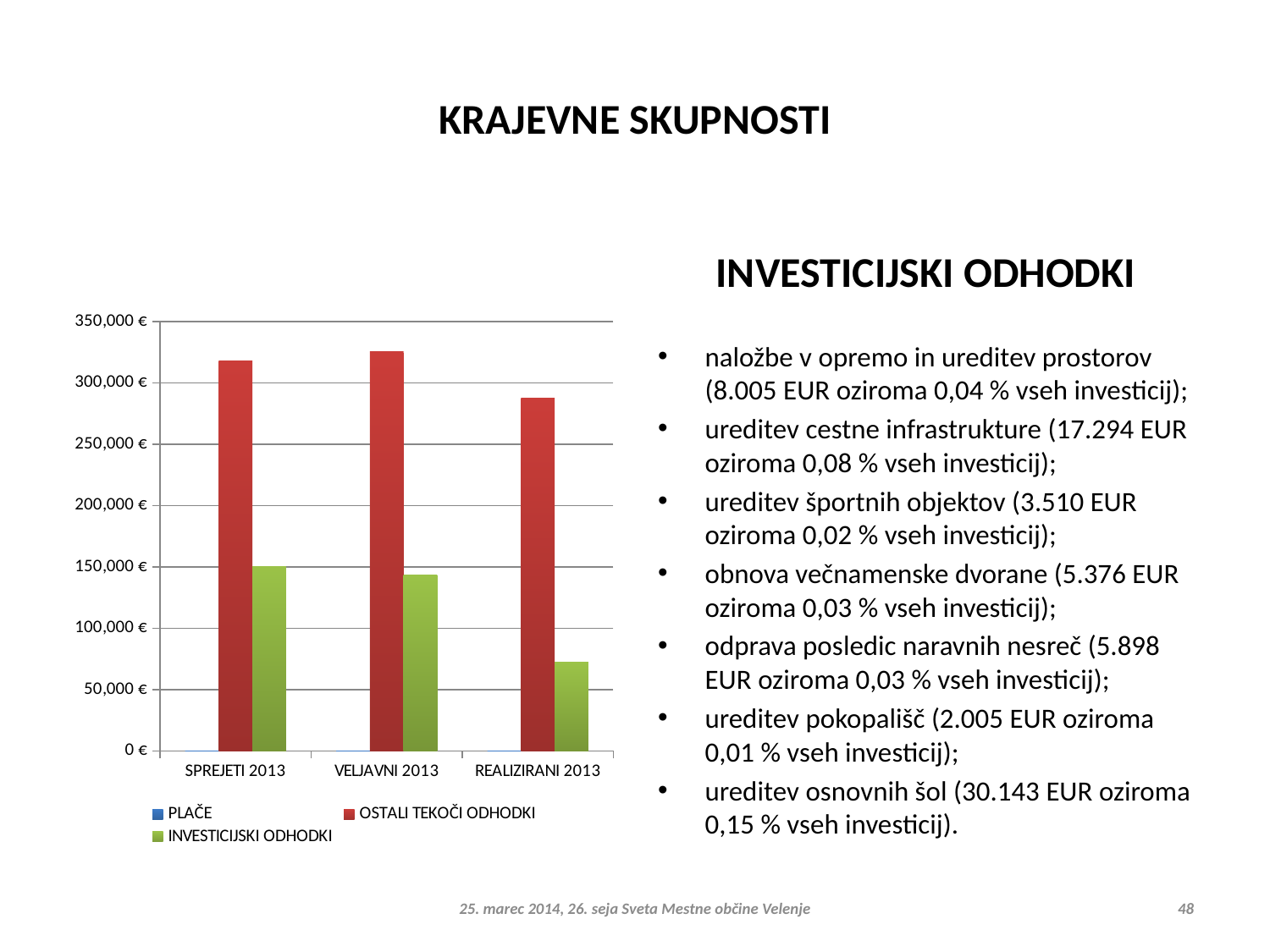

# KRAJEVNE SKUPNOSTI

INVESTICIJSKI ODHODKI

### Chart

| Category | PLAČE | OSTALI TEKOČI ODHODKI | INVESTICIJSKI ODHODKI |
|---|---|---|---|
| SPREJETI 2013 | 0.0 | 317773.0 | 150156.0 |
| VELJAVNI 2013 | 0.0 | 325309.0 | 143505.0 |
| REALIZIRANI 2013 | 0.0 | 287630.0 | 72232.0 |
naložbe v opremo in ureditev prostorov (8.005 EUR oziroma 0,04 % vseh investicij);
ureditev cestne infrastrukture (17.294 EUR oziroma 0,08 % vseh investicij);
ureditev športnih objektov (3.510 EUR oziroma 0,02 % vseh investicij);
obnova večnamenske dvorane (5.376 EUR oziroma 0,03 % vseh investicij);
odprava posledic naravnih nesreč (5.898 EUR oziroma 0,03 % vseh investicij);
ureditev pokopališč (2.005 EUR oziroma 0,01 % vseh investicij);
ureditev osnovnih šol (30.143 EUR oziroma 0,15 % vseh investicij).

25. marec 2014, 26. seja Sveta Mestne občine Velenje
48